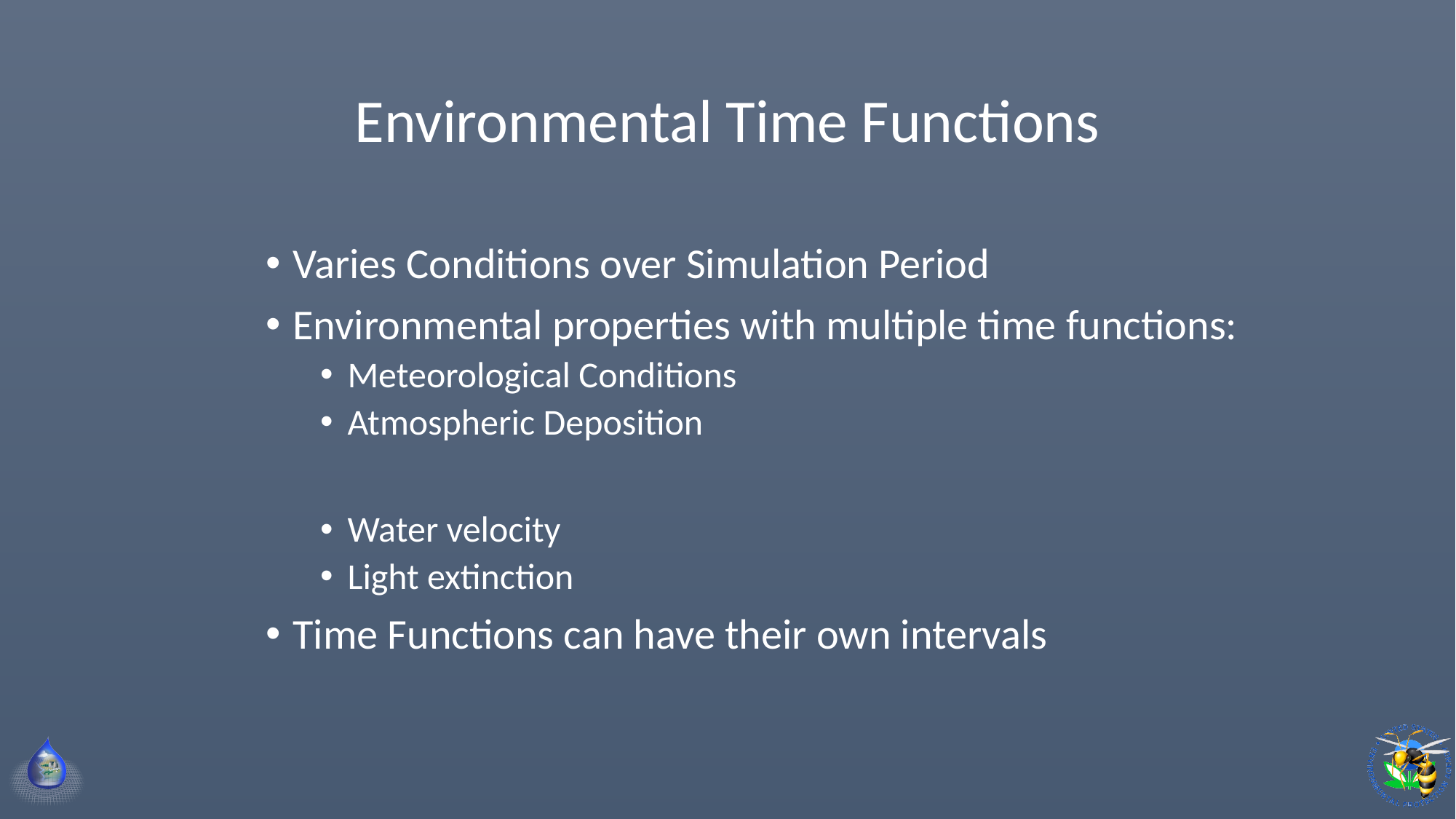

# Environmental Time Functions
Varies Conditions over Simulation Period
Environmental properties with multiple time functions:
Meteorological Conditions
Atmospheric Deposition

Water velocity
Light extinction
Time Functions can have their own intervals